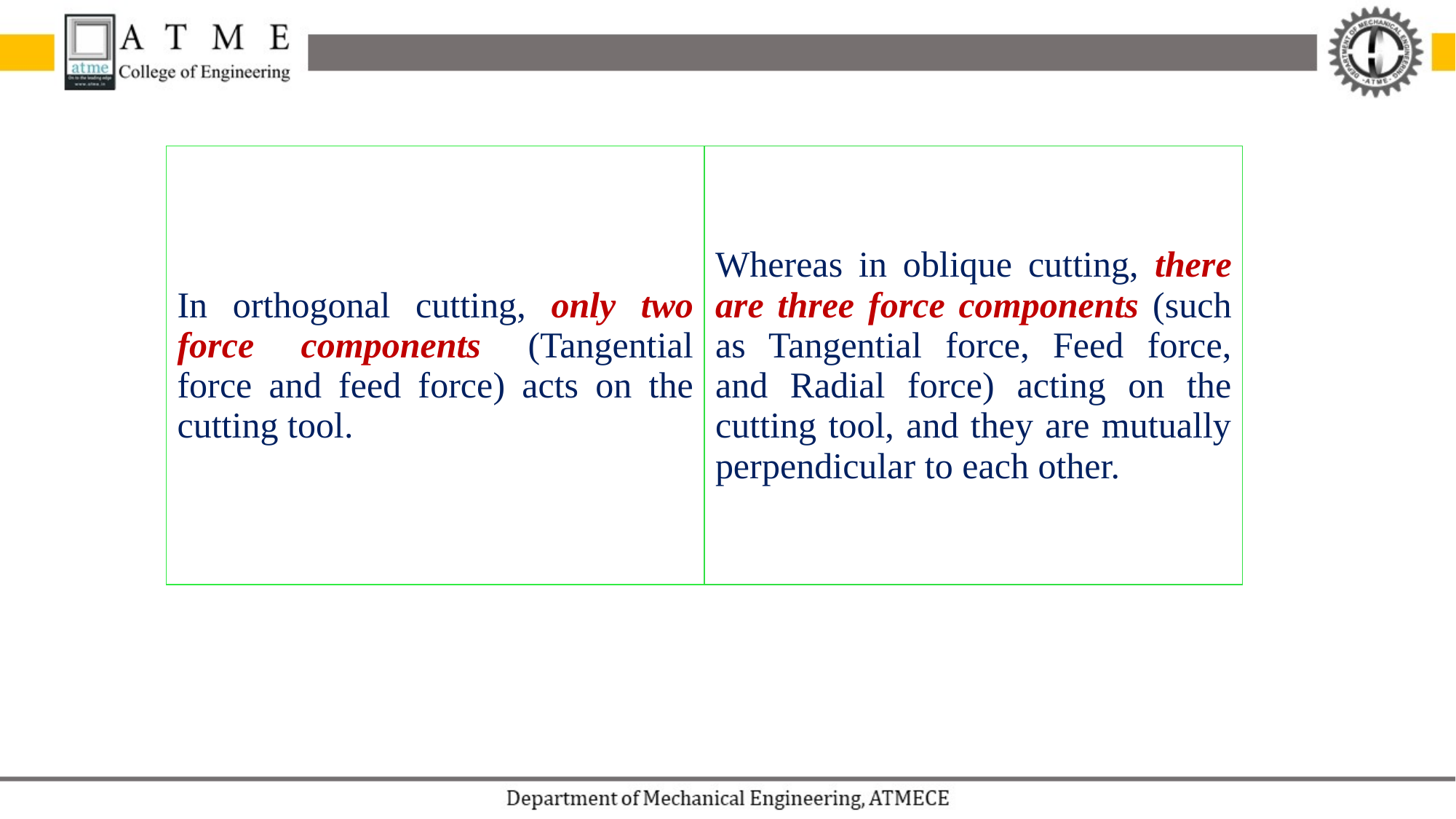

| In orthogonal cutting, only two force components (Tangential force and feed force) acts on the cutting tool. | Whereas in oblique cutting, there are three force components (such as Tangential force, Feed force, and Radial force) acting on the cutting tool, and they are mutually perpendicular to each other. |
| --- | --- |